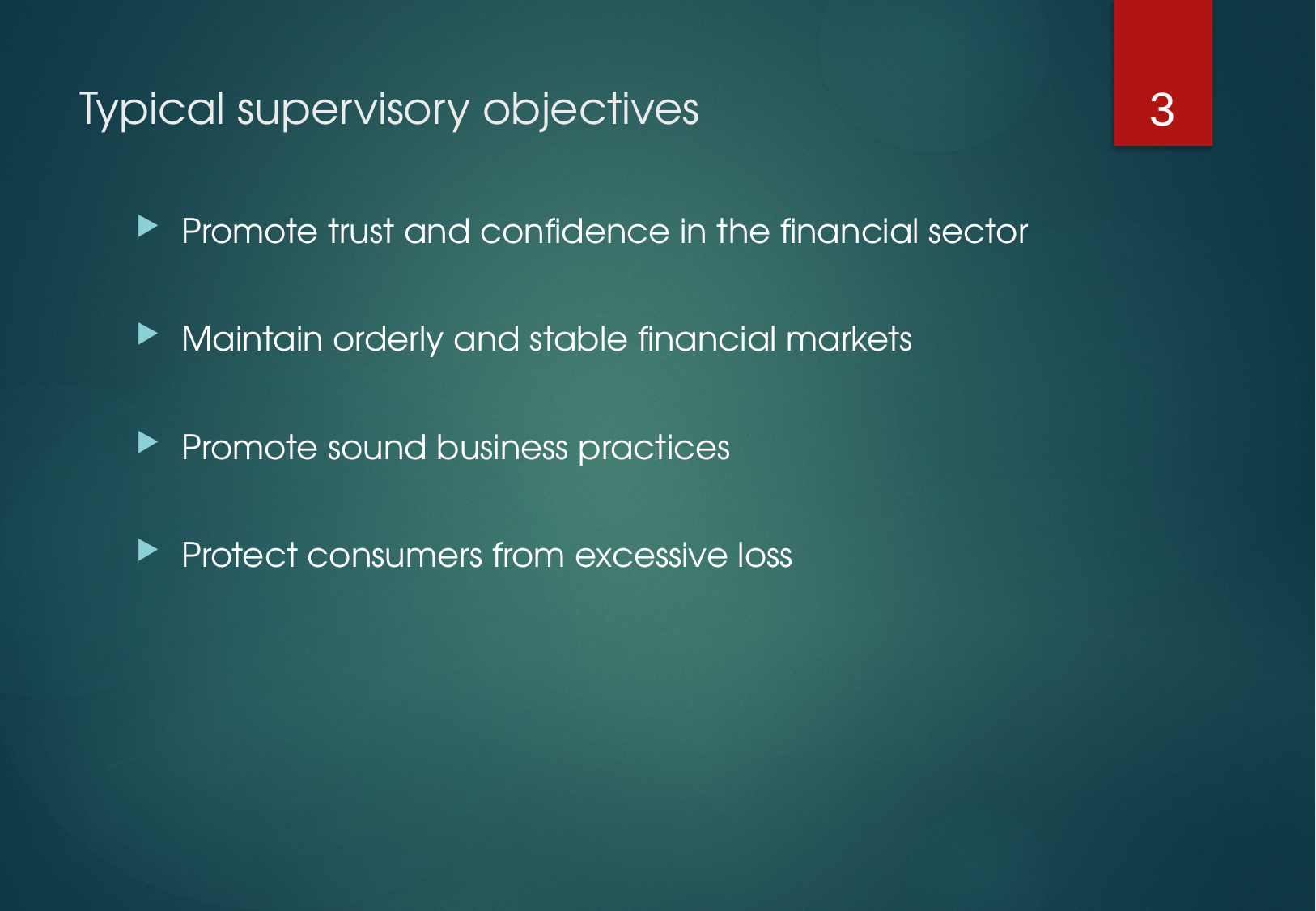

3
# Typical supervisory objectives

Promote trust and confidence in the financial sector

Maintain orderly and stable financial markets

Promote sound business practices

Protect consumers from excessive loss